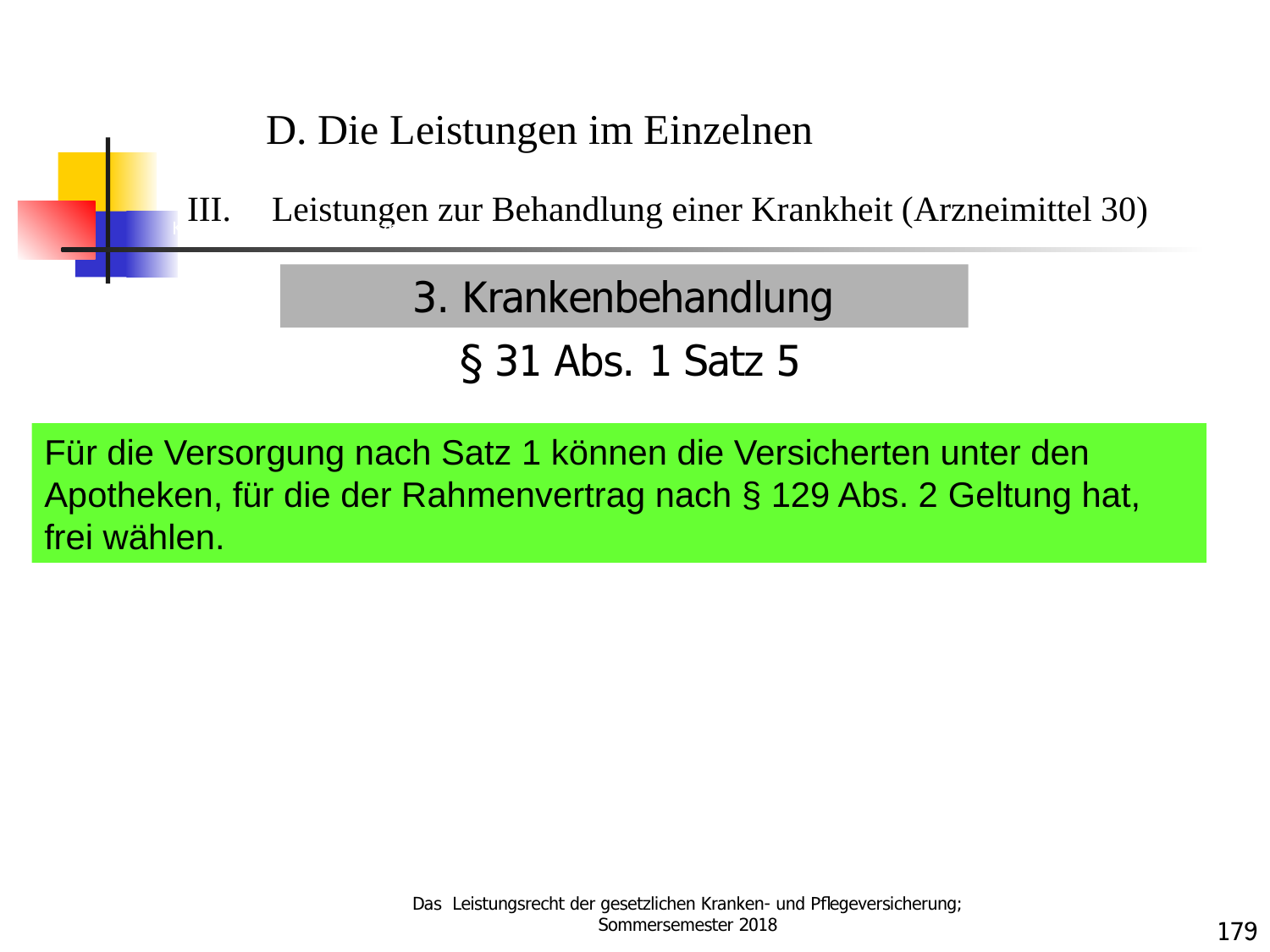

Krankenbehandlung 30 (Arzneimittel)
D. Die Leistungen im Einzelnen

Leistungen zur Behandlung einer Krankheit (Arzneimittel 30)
3. Krankenbehandlung
§ 31 Abs. 1 Satz 5
Für die Versorgung nach Satz 1 können die Versicherten unter den  Apotheken, für die der Rahmenvertrag nach § 129 Abs. 2 Geltung hat, frei wählen.
Krankheit
Das  Leistungsrecht der gesetzlichen Kranken- und Pflegeversicherung; Sommersemester 2018
179